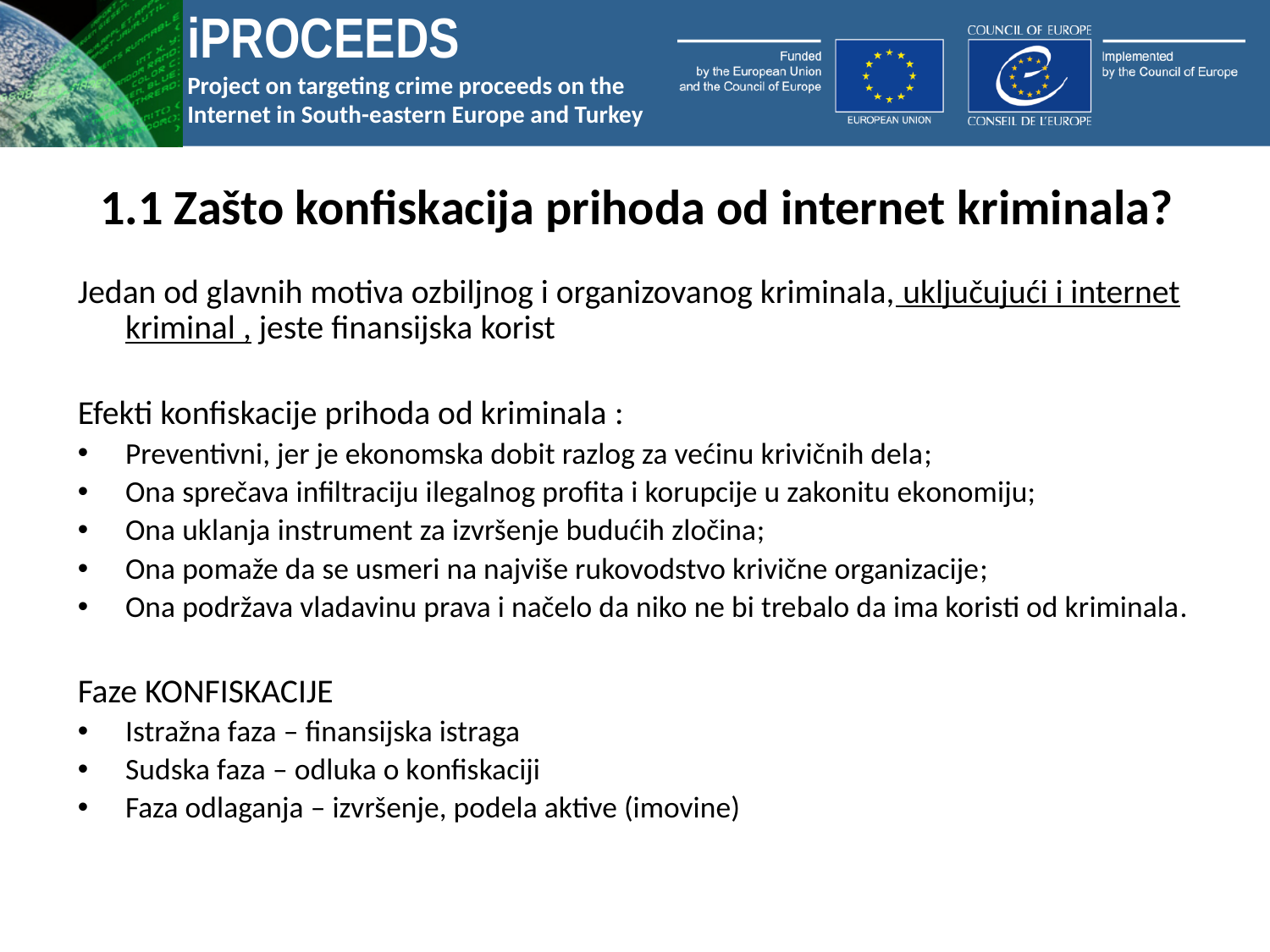

# 1.1 Zašto konfiskacija prihoda od internet kriminala?
Jedan od glavnih motiva ozbiljnog i organizovanog kriminala, uključujući i internet kriminal , jeste finansijska korist

Efekti konfiskacije prihoda od kriminala :
Preventivni, jer je ekonomska dobit razlog za većinu krivičnih dela;
Ona sprečava infiltraciju ilegalnog profita i korupcije u zakonitu ekonomiju;
Ona uklanja instrument za izvršenje budućih zločina;
Ona pomaže da se usmeri na najviše rukovodstvo krivične organizacije;
Ona podržava vladavinu prava i načelo da niko ne bi trebalo da ima koristi od kriminala.

Faze KONFISKACIJE
Istražna faza – finansijska istraga
Sudska faza – odluka o konfiskaciji
Faza odlaganja – izvršenje, podela aktive (imovine)